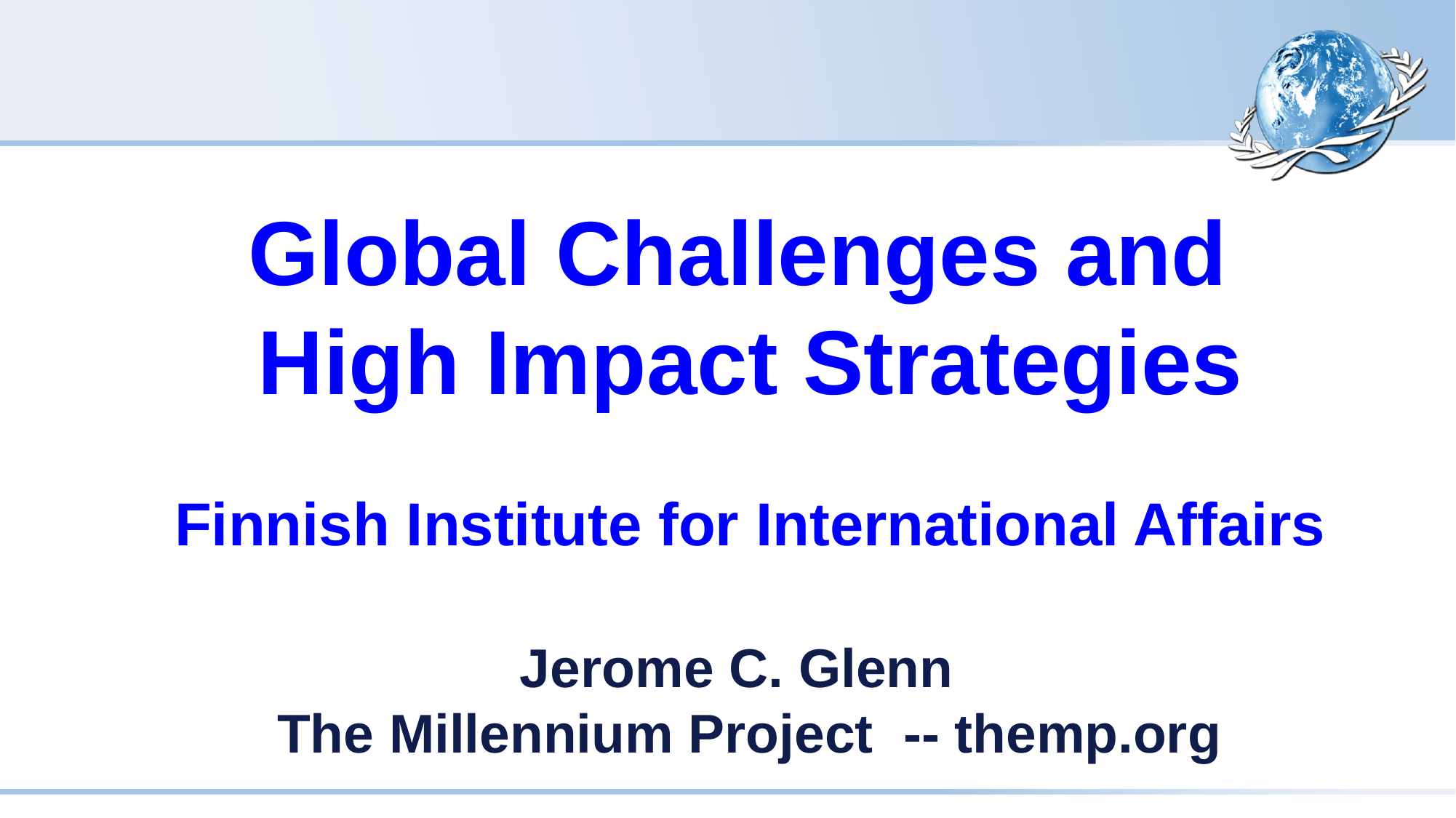

# Global Challenges and High Impact Strategies Finnish Institute for International Affairs
Jerome C. Glenn
The Millennium Project  -- themp.org